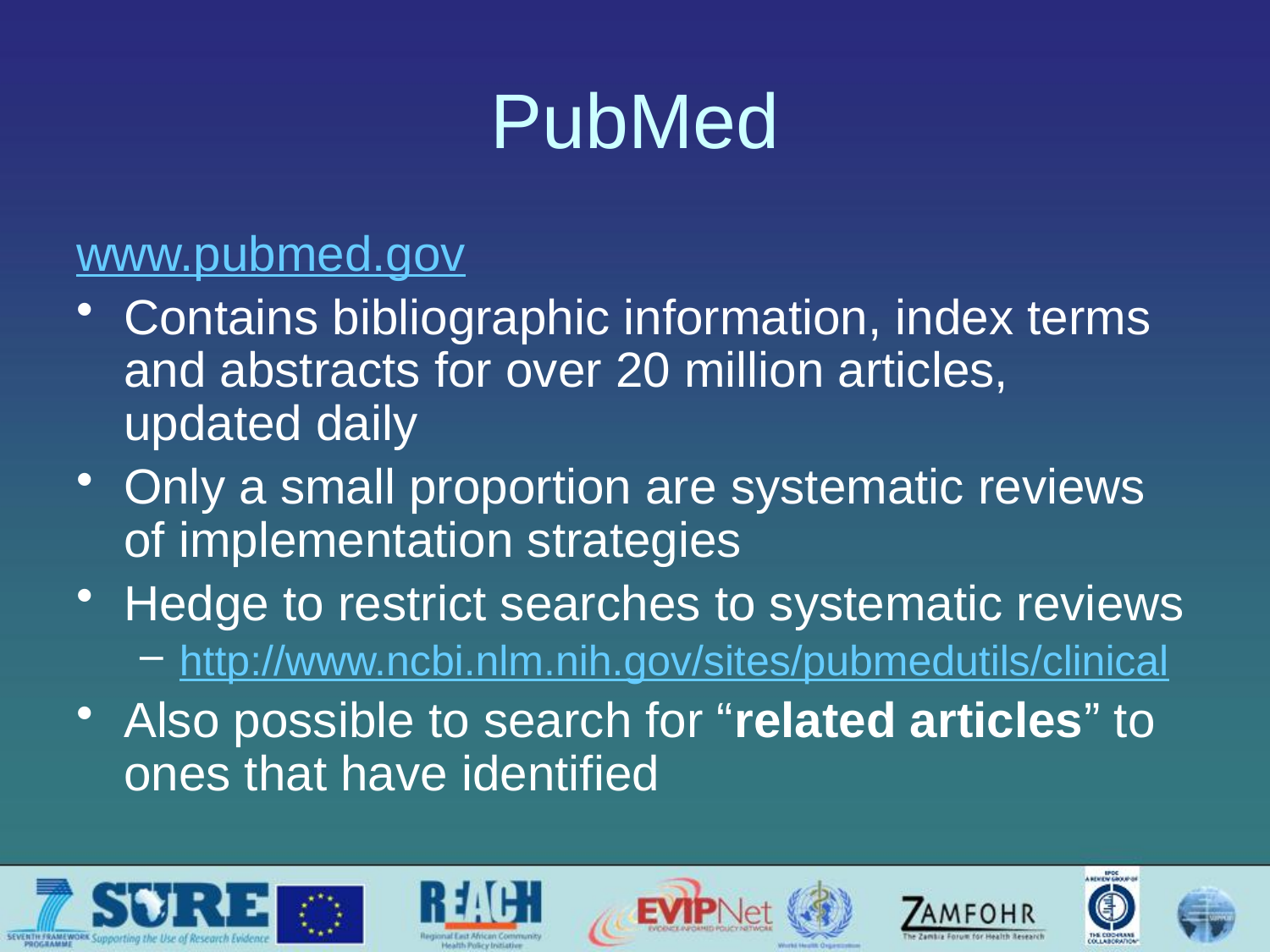

# PubMed
www.pubmed.gov
Contains bibliographic information, index terms and abstracts for over 20 million articles, updated daily
Only a small proportion are systematic reviews of implementation strategies
Hedge to restrict searches to systematic reviews
http://www.ncbi.nlm.nih.gov/sites/pubmedutils/clinical
Also possible to search for “related articles” to ones that have identified